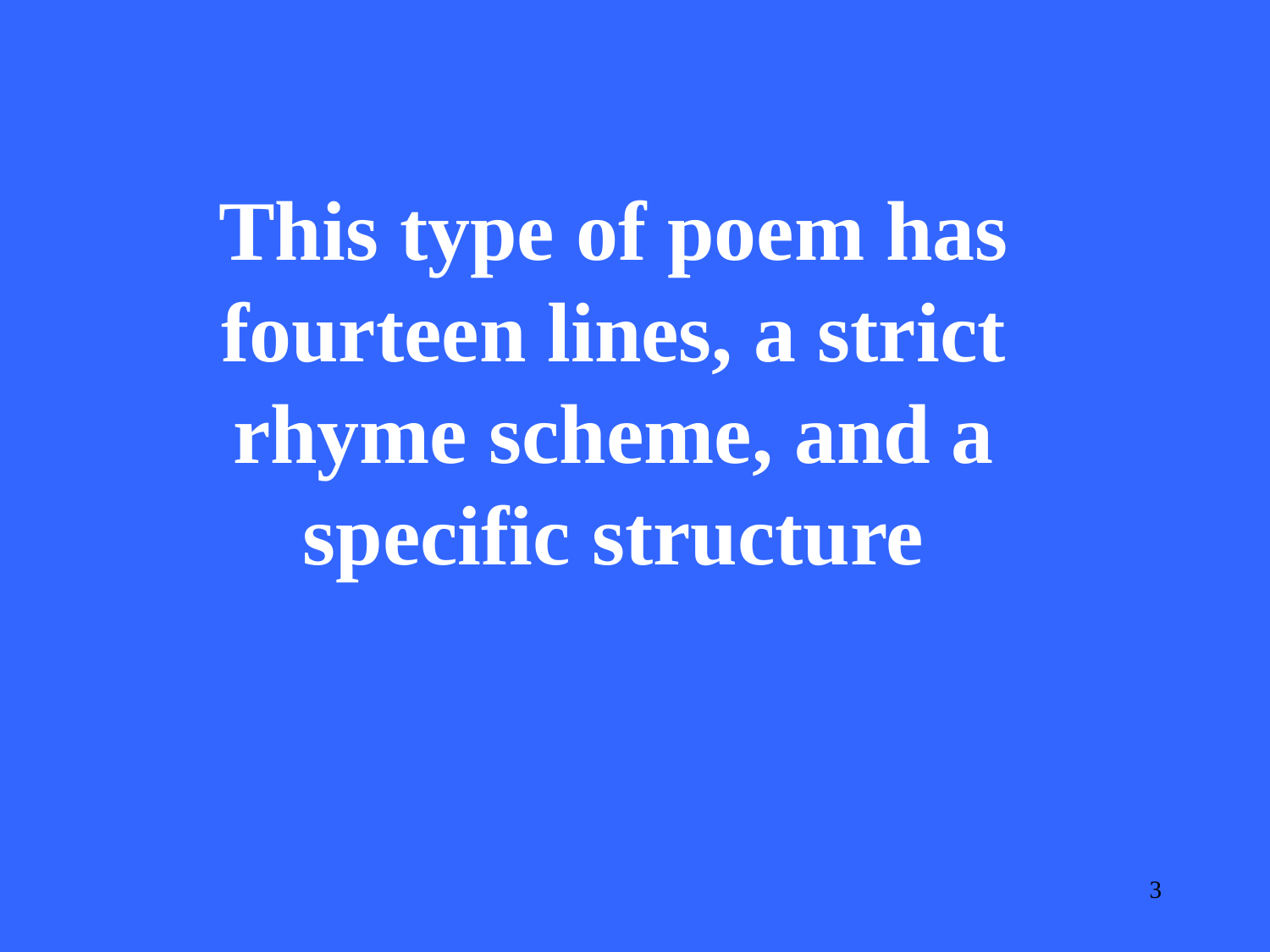

This type of poem has fourteen lines, a strict rhyme scheme, and a specific structure

3